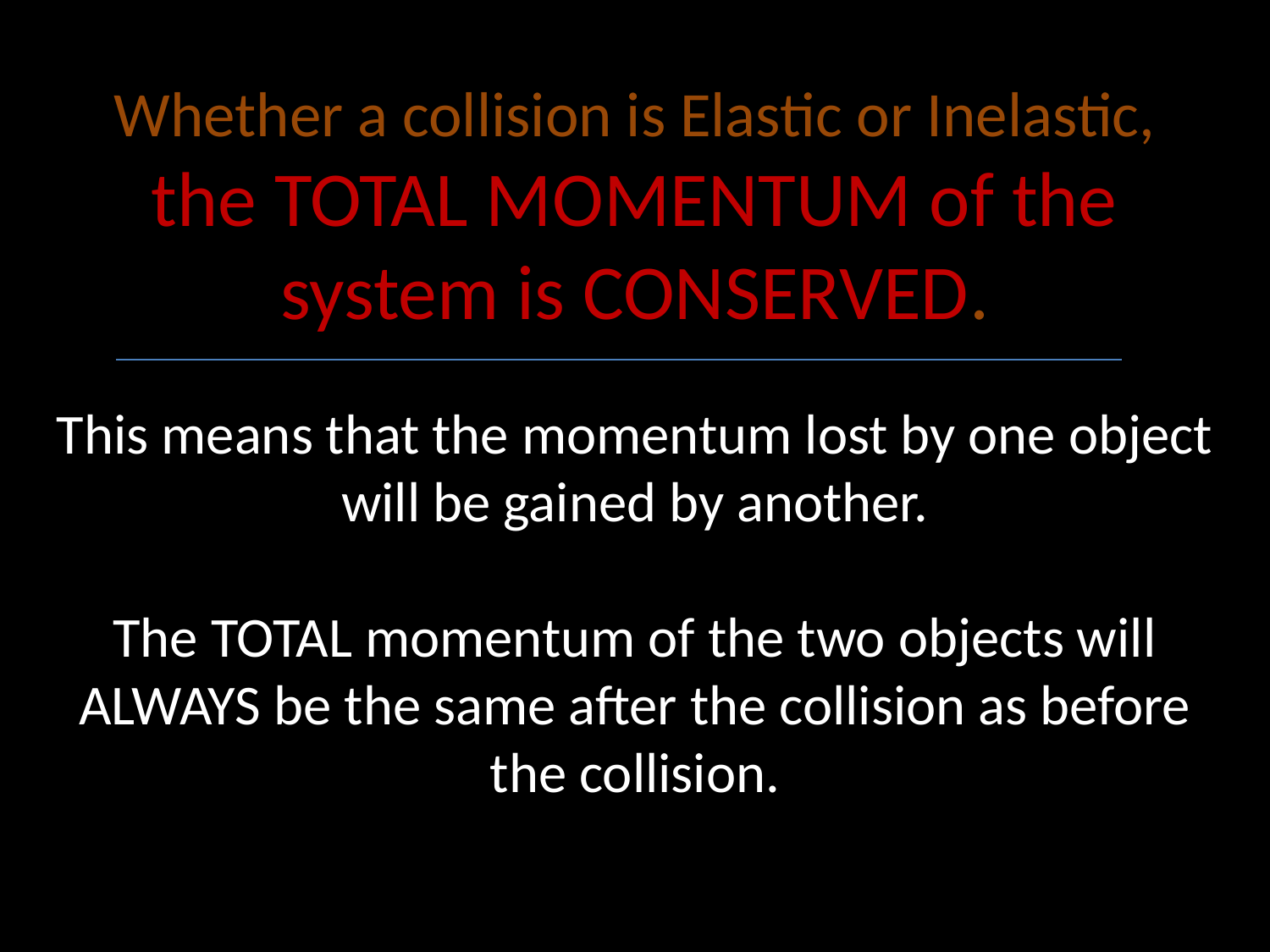

# Whether a collision is Elastic or Inelastic, the TOTAL MOMENTUM of the system is CONSERVED.
This means that the momentum lost by one object will be gained by another.

The TOTAL momentum of the two objects will ALWAYS be the same after the collision as before the collision.